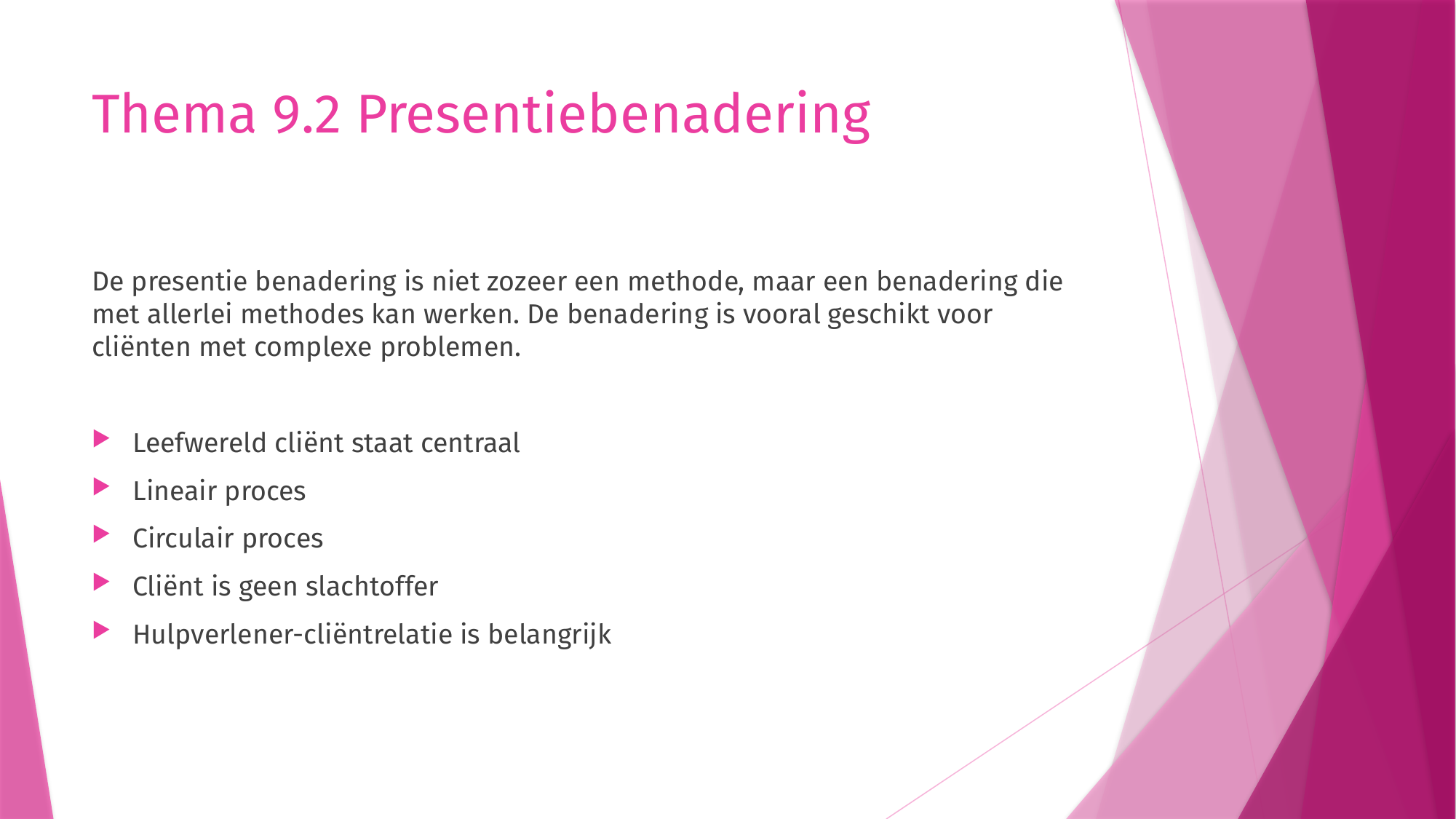

# Thema 9.2 Presentiebenadering
De presentie benadering is niet zozeer een methode, maar een benadering die met allerlei methodes kan werken. De benadering is vooral geschikt voor cliënten met complexe problemen.

Leefwereld cliënt staat centraal
Lineair proces
Circulair proces
Cliënt is geen slachtoffer
Hulpverlener-cliëntrelatie is belangrijk